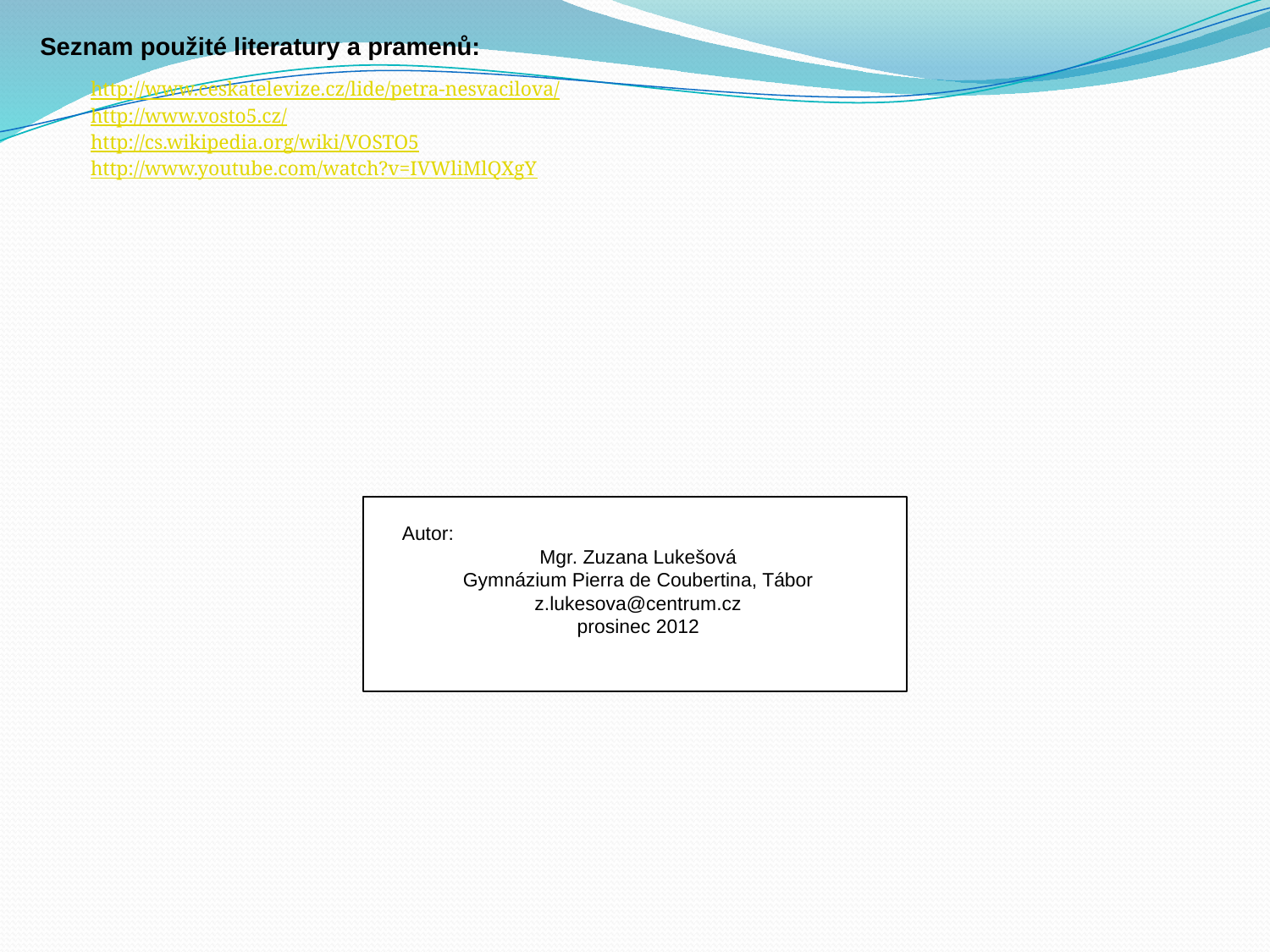

Seznam použité literatury a pramenů:
http://www.ceskatelevize.cz/lide/petra-nesvacilova/
http://www.vosto5.cz/
http://cs.wikipedia.org/wiki/VOSTO5
http://www.youtube.com/watch?v=IVWliMlQXgY

Autor:
Mgr. Zuzana Lukešová
Gymnázium Pierra de Coubertina, Tábor
z.lukesova@centrum.cz
prosinec 2012